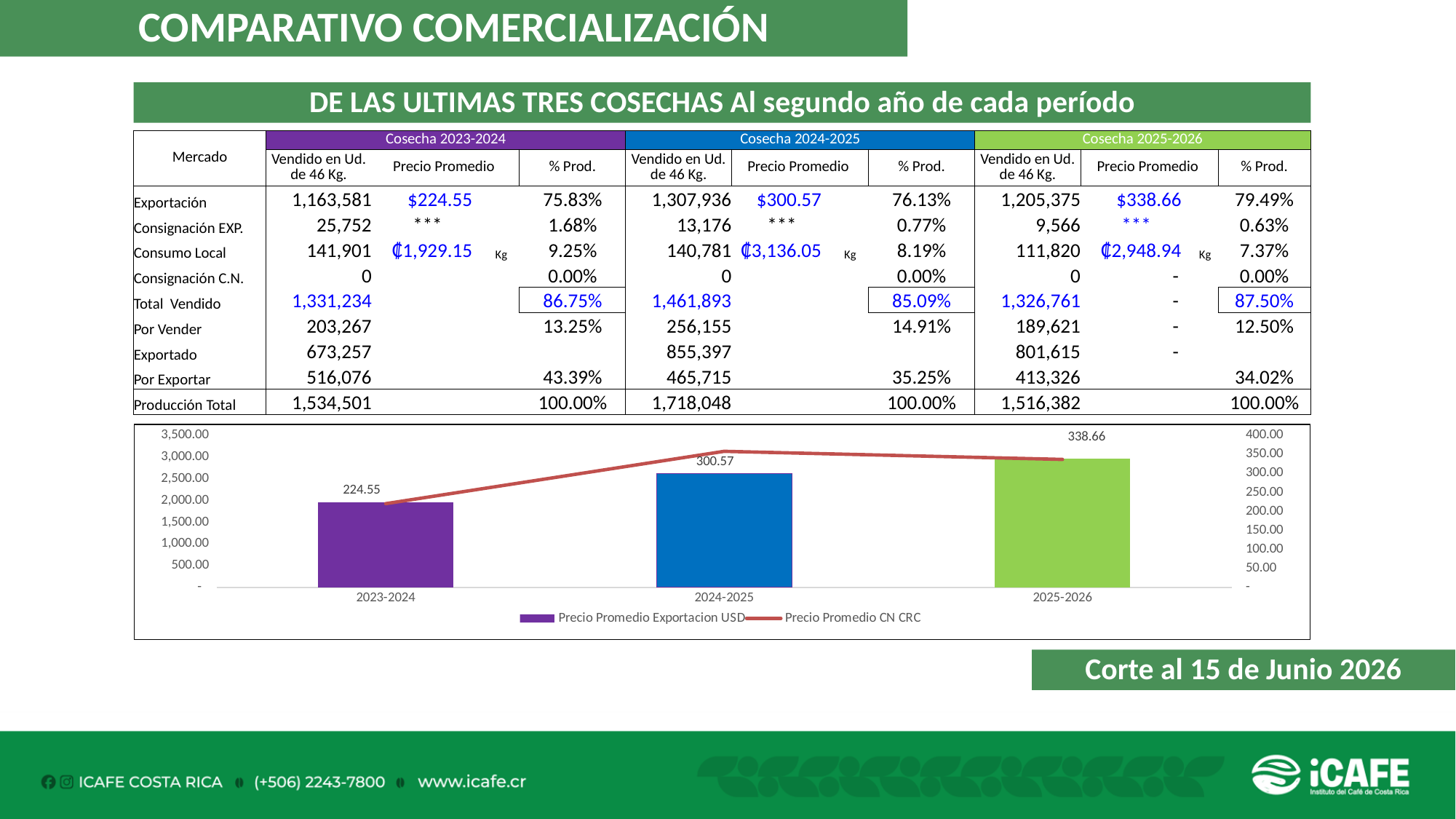

COMPARATIVO COMERCIALIZACIÓN
DE LAS ULTIMAS TRES COSECHAS Al segundo año de cada período
| Mercado | Cosecha 2023-2024 |  |  |  | Cosecha 2024-2025 |  |  |  | Cosecha 2025-2026 |  |  |  |
| --- | --- | --- | --- | --- | --- | --- | --- | --- | --- | --- | --- | --- |
|  | Vendido en Ud. de 46 Kg. | Precio Promedio |  | % Prod. | Vendido en Ud. de 46 Kg. | Precio Promedio |  | % Prod. | Vendido en Ud. de 46 Kg. | Precio Promedio |  | % Prod. |
| Exportación | 1,163,581 | $224.55 |  | 75.83% | 1,307,936 | $300.57 |  | 76.13% | 1,205,375 | $338.66 |  | 79.49% |
| Consignación EXP. | 25,752 | \*\*\* |  | 1.68% | 13,176 | \*\*\* |  | 0.77% | 9,566 | \*\*\* |  | 0.63% |
| Consumo Local | 141,901 | ₡1,929.15 | Kg | 9.25% | 140,781 | ₡3,136.05 | Kg | 8.19% | 111,820 | ₡2,948.94 | Kg | 7.37% |
| Consignación C.N. | 0 |  |  | 0.00% | 0 |  |  | 0.00% | 0 | - |  | 0.00% |
| Total Vendido | 1,331,234 |  |  | 86.75% | 1,461,893 |  |  | 85.09% | 1,326,761 | - |  | 87.50% |
| Por Vender | 203,267 |  |  | 13.25% | 256,155 |  |  | 14.91% | 189,621 | - |  | 12.50% |
| Exportado | 673,257 |  |  |  | 855,397 |  |  |  | 801,615 | - |  |  |
| Por Exportar | 516,076 |  |  | 43.39% | 465,715 |  |  | 35.25% | 413,326 |  |  | 34.02% |
| Producción Total | 1,534,501 |  |  | 100.00% | 1,718,048 |  |  | 100.00% | 1,516,382 |  |  | 100.00% |

### Chart

| Category | Precio Promedio Exportacion USD | Precio Promedio CN CRC |
|---|---|---|
| 2023-2024 | 224.55 | 1929.15 |
|  2024-2025  | 300.57 | 3136.05 |
|  2025-2026  | 338.66 | 2948.94 |
Corte al 15 de Junio 2026